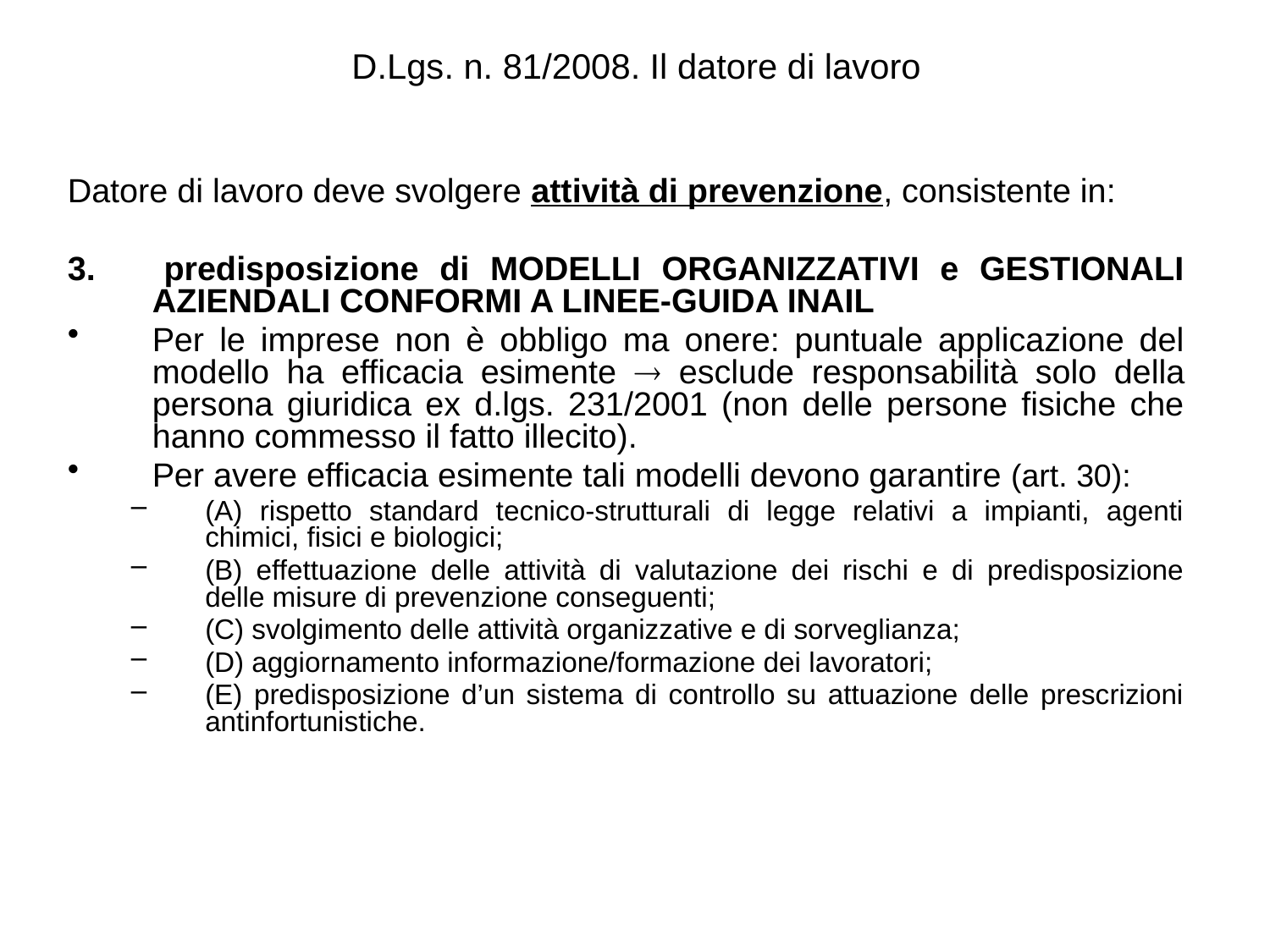

# D.Lgs. n. 81/2008. Il datore di lavoro

Datore di lavoro deve svolgere attività di prevenzione, consistente in:

3. 	predisposizione di MODELLI ORGANIZZATIVI e GESTIONALI AZIENDALI CONFORMI A LINEE-GUIDA INAIL
Per le imprese non è obbligo ma onere: puntuale applicazione del modello ha efficacia esimente → esclude responsabilità solo della persona giuridica ex d.lgs. 231/2001 (non delle persone fisiche che hanno commesso il fatto illecito).
Per avere efficacia esimente tali modelli devono garantire (art. 30):
(A) rispetto standard tecnico-strutturali di legge relativi a impianti, agenti chimici, fisici e biologici;
(B) effettuazione delle attività di valutazione dei rischi e di predisposizione delle misure di prevenzione conseguenti;
(C) svolgimento delle attività organizzative e di sorveglianza;
(D) aggiornamento informazione/formazione dei lavoratori;
(E) predisposizione d’un sistema di controllo su attuazione delle prescrizioni antinfortunistiche.